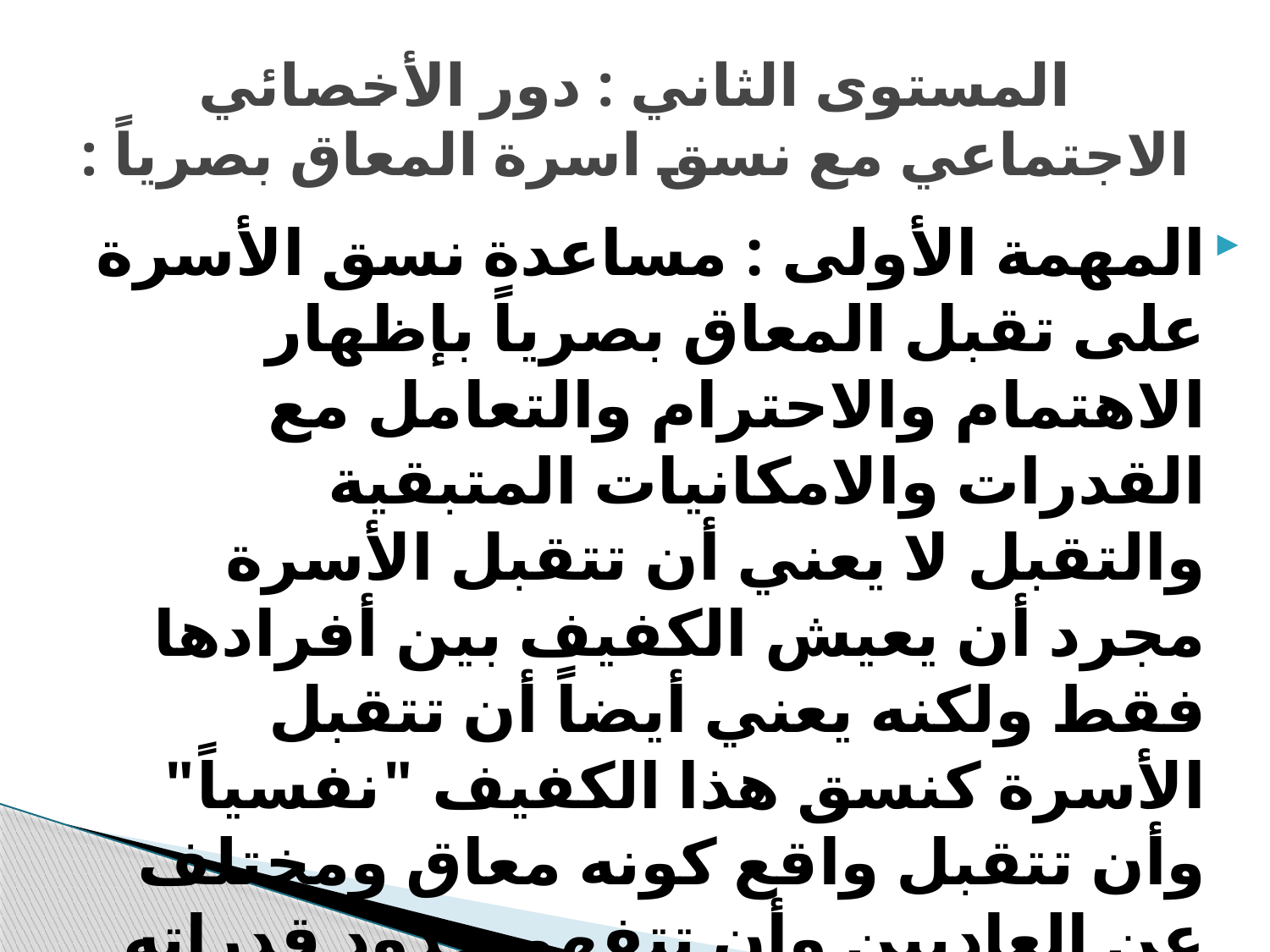

# المستوى الثاني : دور الأخصائي الاجتماعي مع نسق اسرة المعاق بصرياً :
المهمة الأولى : مساعدة نسق الأسرة على تقبل المعاق بصرياً بإظهار الاهتمام والاحترام والتعامل مع القدرات والامكانيات المتبقية والتقبل لا يعني أن تتقبل الأسرة مجرد أن يعيش الكفيف بين أفرادها فقط ولكنه يعني أيضاً أن تتقبل الأسرة كنسق هذا الكفيف "نفسياً" وأن تتقبل واقع كونه معاق ومختلف عن العاديين وأن تتفهم حدود قدراته المرتبطة بكف البصر .
وأن تتعامل معه على هذا الأساس بعيداً عن الحماية الزائدة .